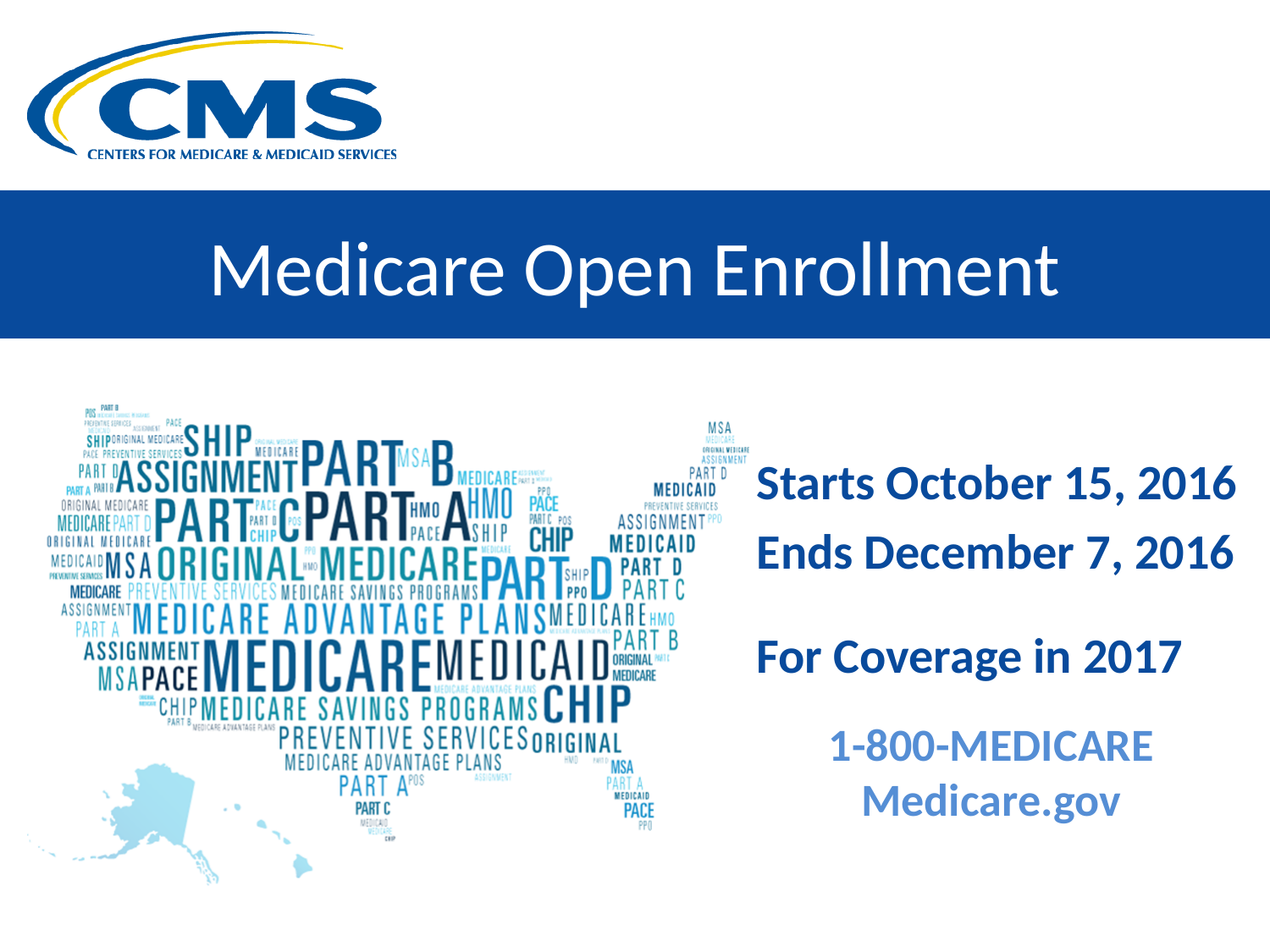

# Medicare Open Enrollment
Starts October 15, 2016
Ends December 7, 2016

For Coverage in 2017

1-800-MEDICARE
Medicare.gov